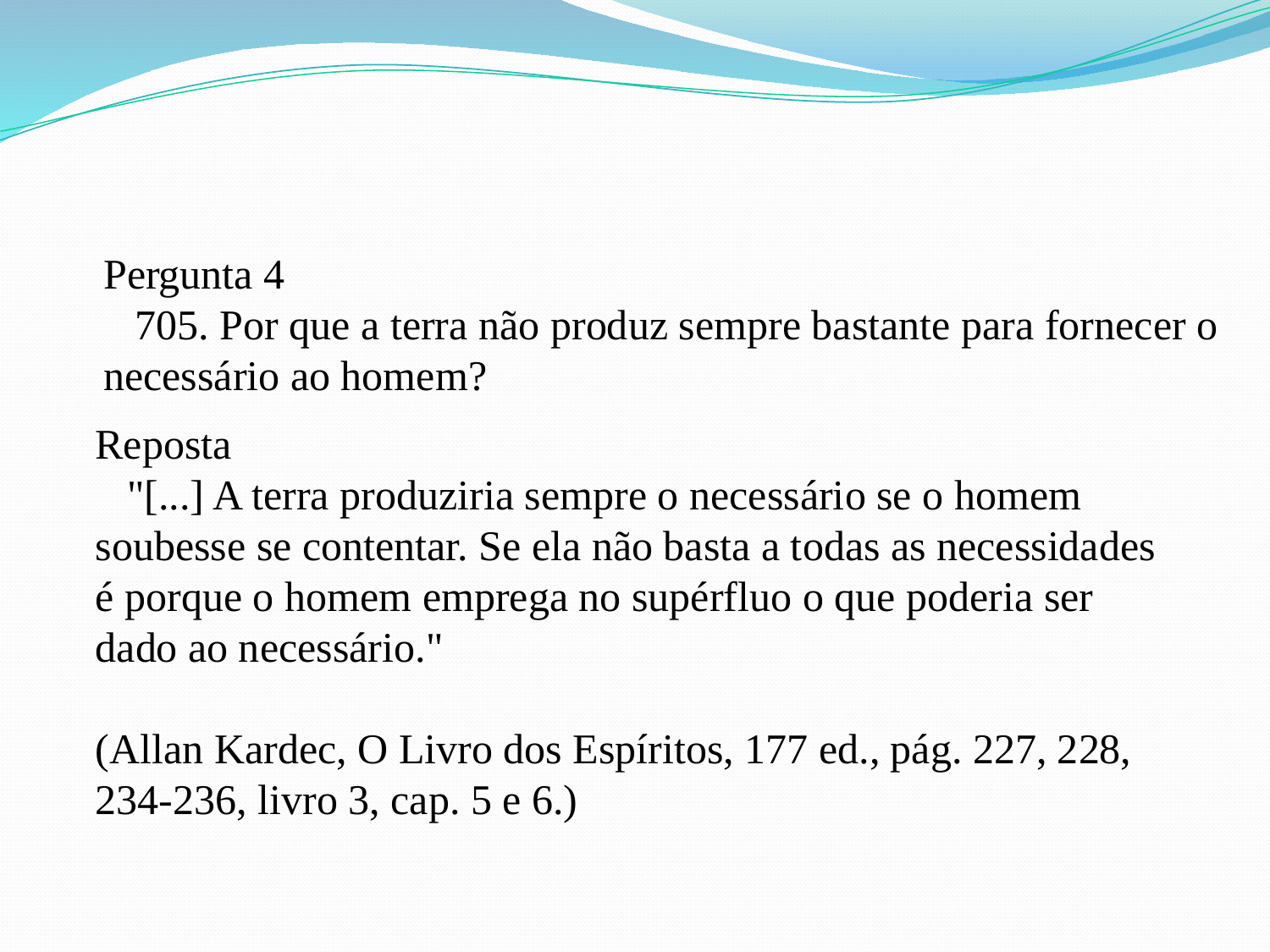

Pergunta 4
   705. Por que a terra não produz sempre bastante para fornecer o necessário ao homem?
Reposta
   "[...] A terra produziria sempre o necessário se o homem soubesse se contentar. Se ela não basta a todas as necessidades é porque o homem emprega no supérfluo o que poderia ser dado ao necessário."

(Allan Kardec, O Livro dos Espíritos, 177 ed., pág. 227, 228, 234-236, livro 3, cap. 5 e 6.)